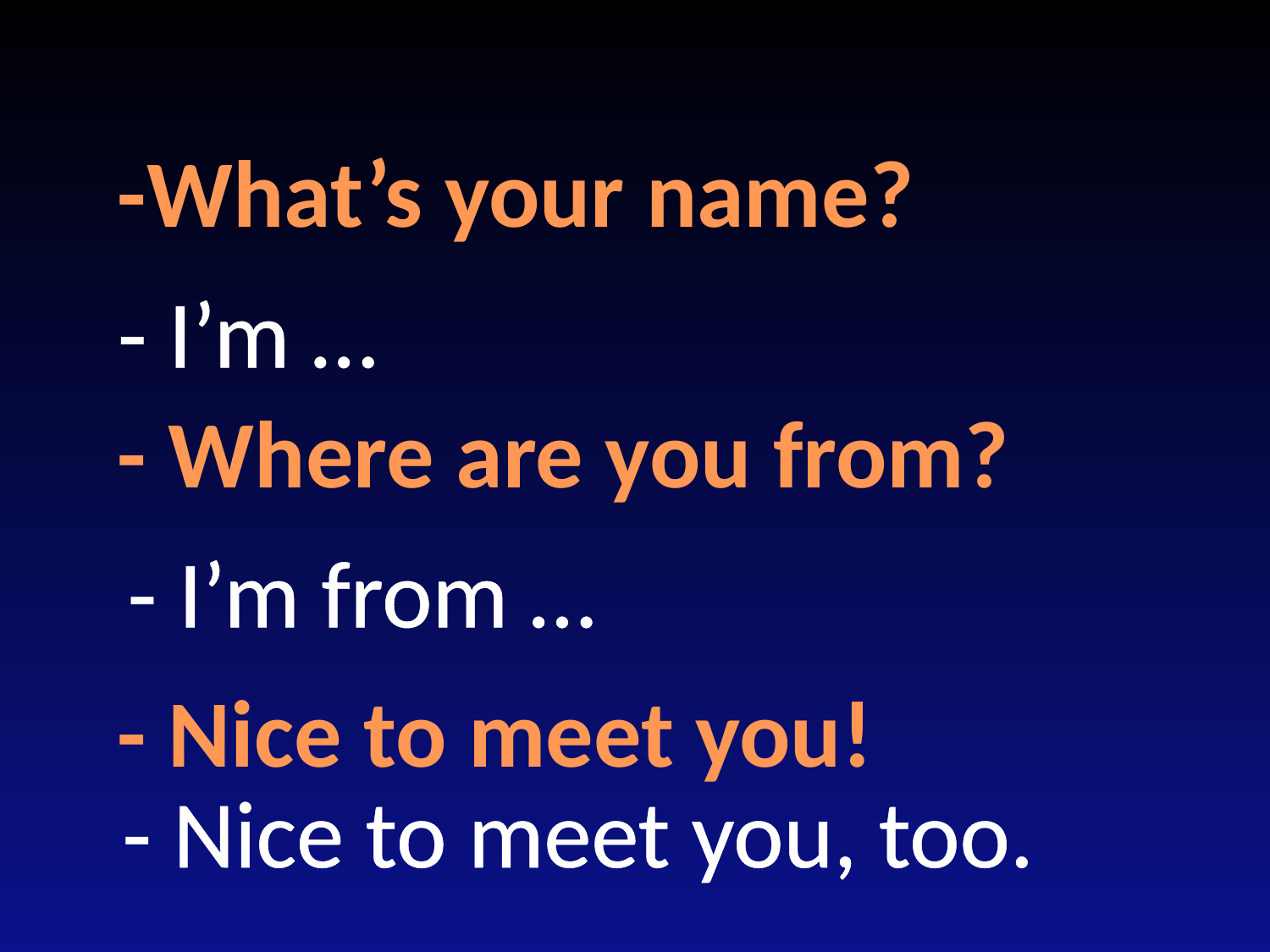

-What’s your name?
- I’m …
- Where are you from?
- I’m from …
- Nice to meet you!
- Nice to meet you, too.